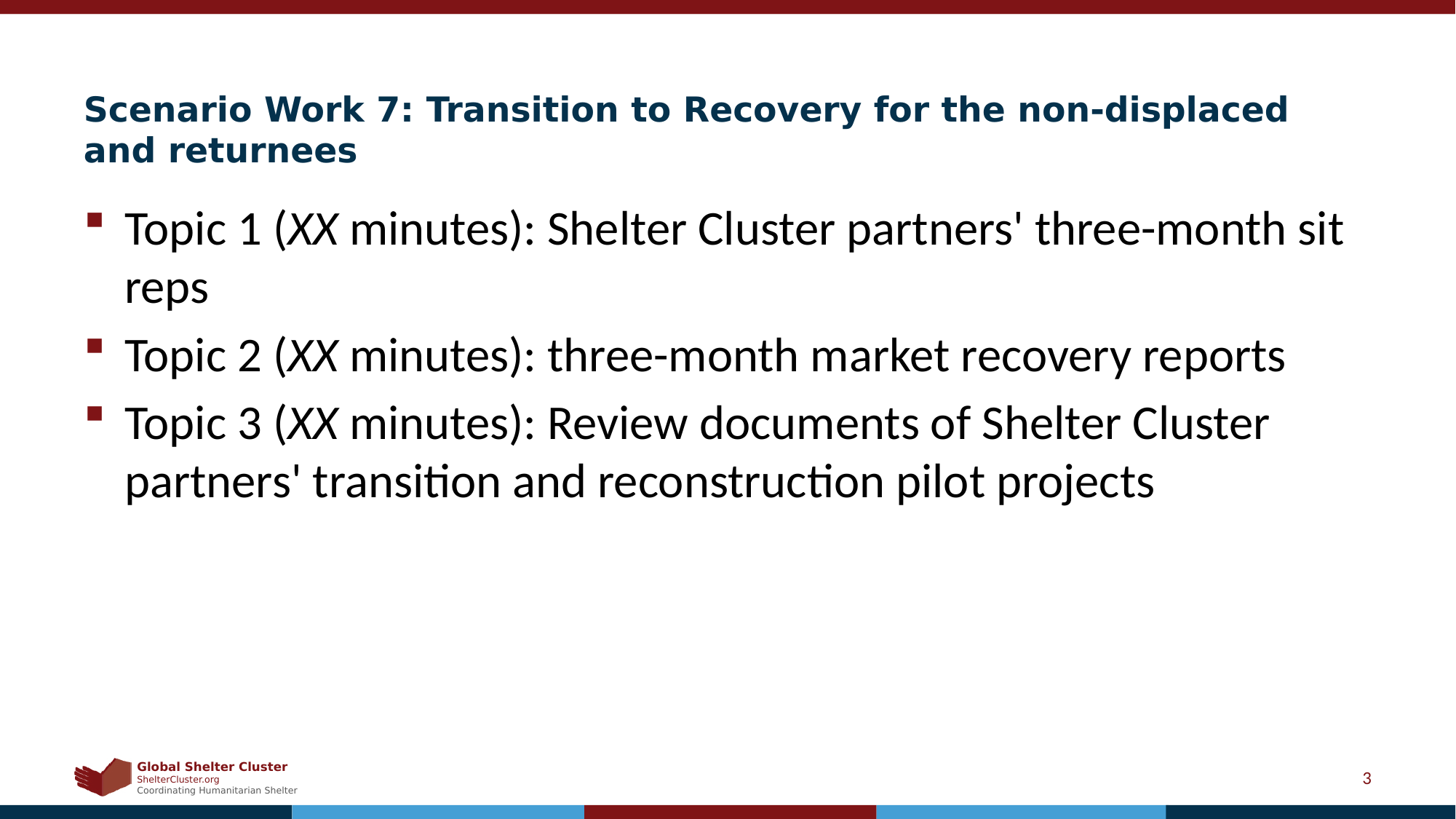

# Scenario Work 7: Transition to Recovery for the non-displaced and returnees
Topic 1 (XX minutes): Shelter Cluster partners' three-month sit reps
Topic 2 (XX minutes): three-month market recovery reports
Topic 3 (XX minutes): Review documents of Shelter Cluster partners' transition and reconstruction pilot projects
3